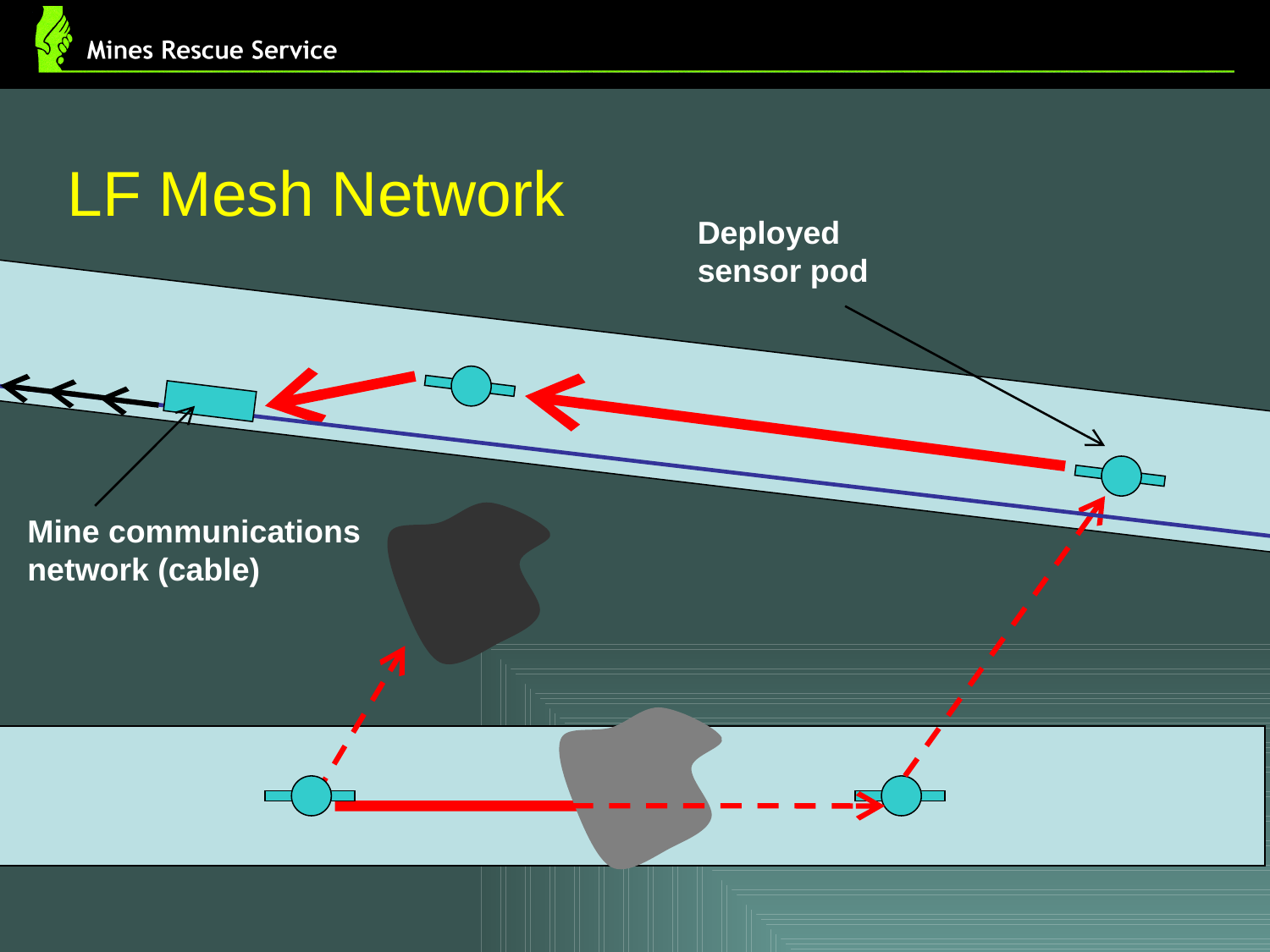

LF Mesh Network
Deployed sensor pod

Mine communications network (cable)